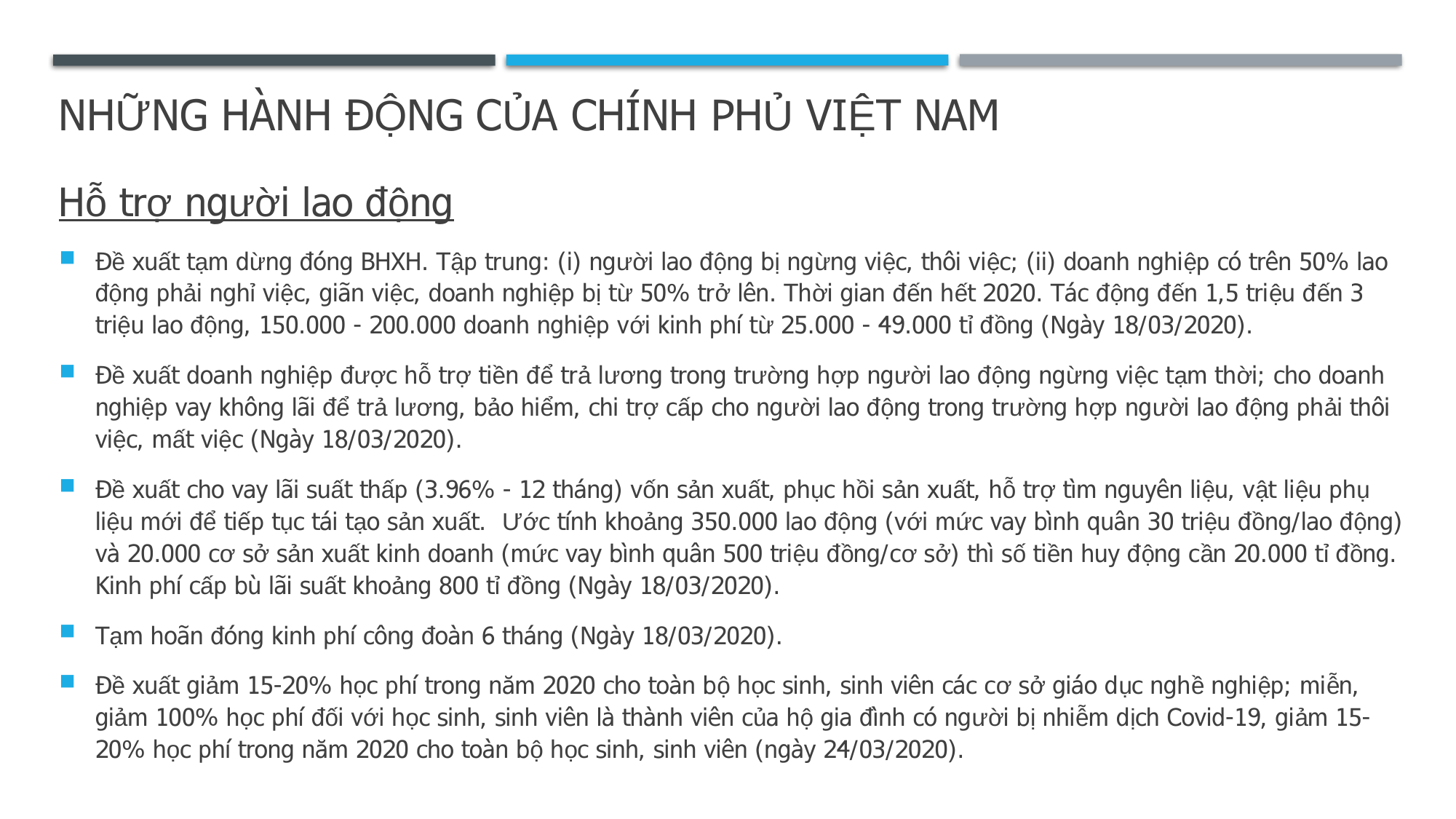

# Những Hành động của chính phủ việt nam
Hỗ trợ người lao động
Đề xuất tạm dừng đóng BHXH. Tập trung: (i) người lao động bị ngừng việc, thôi việc; (ii) doanh nghiệp có trên 50% lao động phải nghỉ việc, giãn việc, doanh nghiệp bị từ 50% trở lên. Thời gian đến hết 2020. Tác động đến 1,5 triệu đến 3 triệu lao động, 150.000 - 200.000 doanh nghiệp với kinh phí từ 25.000 - 49.000 tỉ đồng (Ngày 18/03/2020).
Đề xuất doanh nghiệp được hỗ trợ tiền để trả lương trong trường hợp người lao động ngừng việc tạm thời; cho doanh nghiệp vay không lãi để trả lương, bảo hiểm, chi trợ cấp cho người lao động trong trường hợp người lao động phải thôi việc, mất việc (Ngày 18/03/2020).
Đề xuất cho vay lãi suất thấp (3.96% - 12 tháng) vốn sản xuất, phục hồi sản xuất, hỗ trợ tìm nguyên liệu, vật liệu phụ liệu mới để tiếp tục tái tạo sản xuất.  Ước tính khoảng 350.000 lao động (với mức vay bình quân 30 triệu đồng/lao động) và 20.000 cơ sở sản xuất kinh doanh (mức vay bình quân 500 triệu đồng/cơ sở) thì số tiền huy động cần 20.000 tỉ đồng. Kinh phí cấp bù lãi suất khoảng 800 tỉ đồng (Ngày 18/03/2020).
Tạm hoãn đóng kinh phí công đoàn 6 tháng (Ngày 18/03/2020).
Đề xuất giảm 15-20% học phí trong năm 2020 cho toàn bộ học sinh, sinh viên các cơ sở giáo dục nghề nghiệp; miễn, giảm 100% học phí đối với học sinh, sinh viên là thành viên của hộ gia đình có người bị nhiễm dịch Covid-19, giảm 15-20% học phí trong năm 2020 cho toàn bộ học sinh, sinh viên (ngày 24/03/2020).